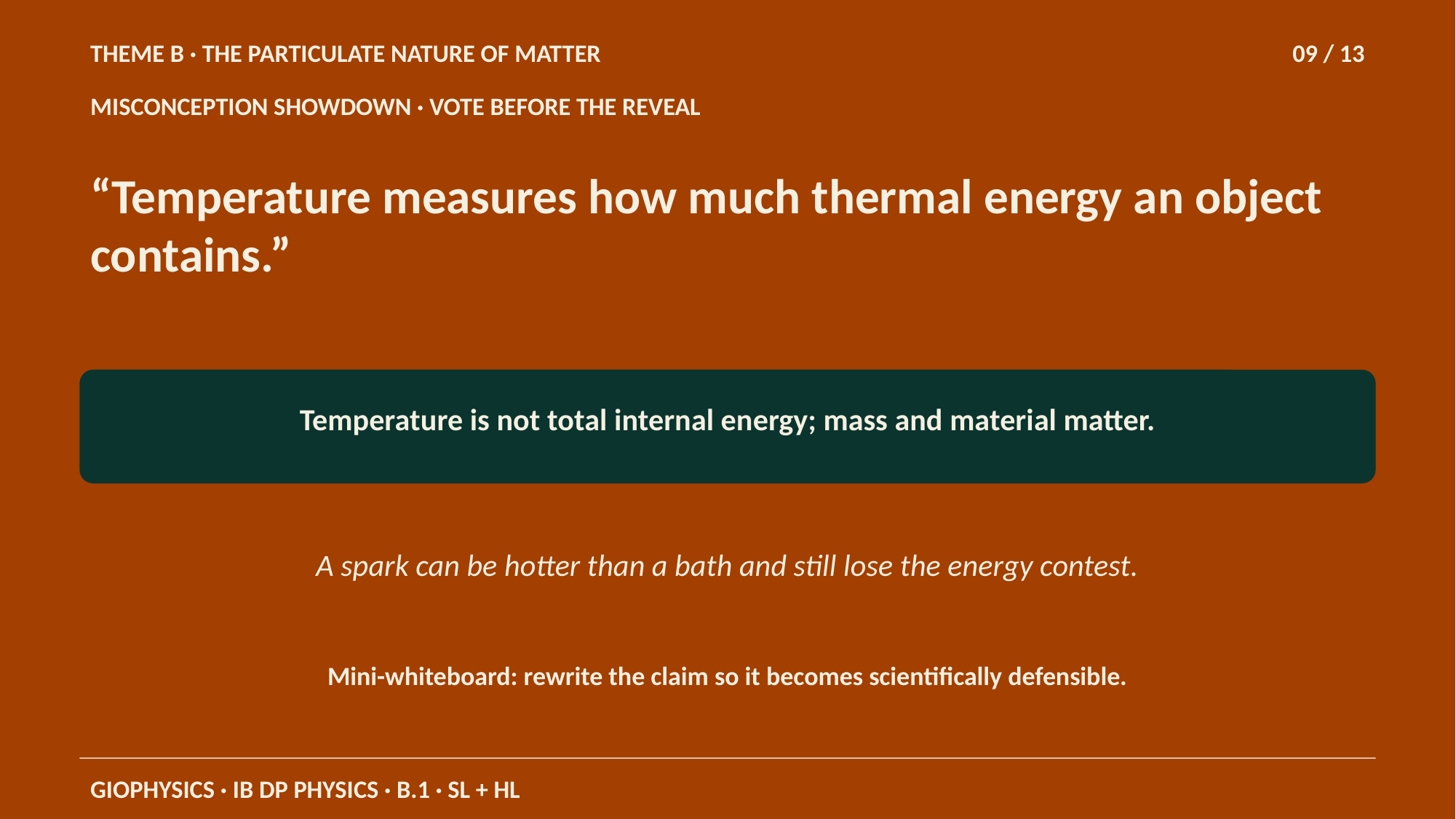

THEME B · THE PARTICULATE NATURE OF MATTER
09 / 13
MISCONCEPTION SHOWDOWN · VOTE BEFORE THE REVEAL
“Temperature measures how much thermal energy an object contains.”

Temperature is not total internal energy; mass and material matter.
A spark can be hotter than a bath and still lose the energy contest.
Mini-whiteboard: rewrite the claim so it becomes scientifically defensible.

GIOPHYSICS · IB DP PHYSICS · B.1 · SL + HL